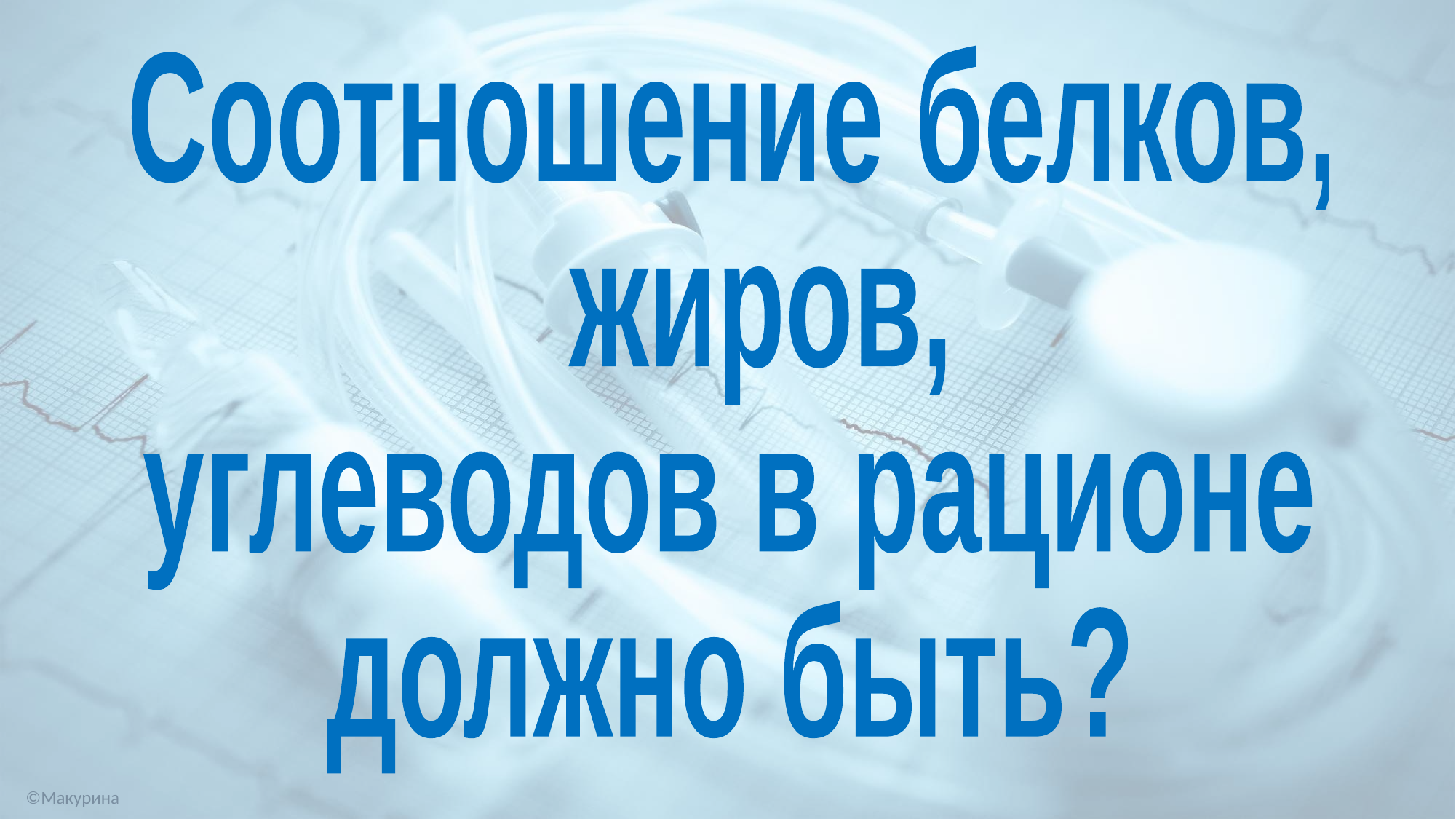

Соотношение белков,
 жиров,
углеводов в рационе
должно быть?